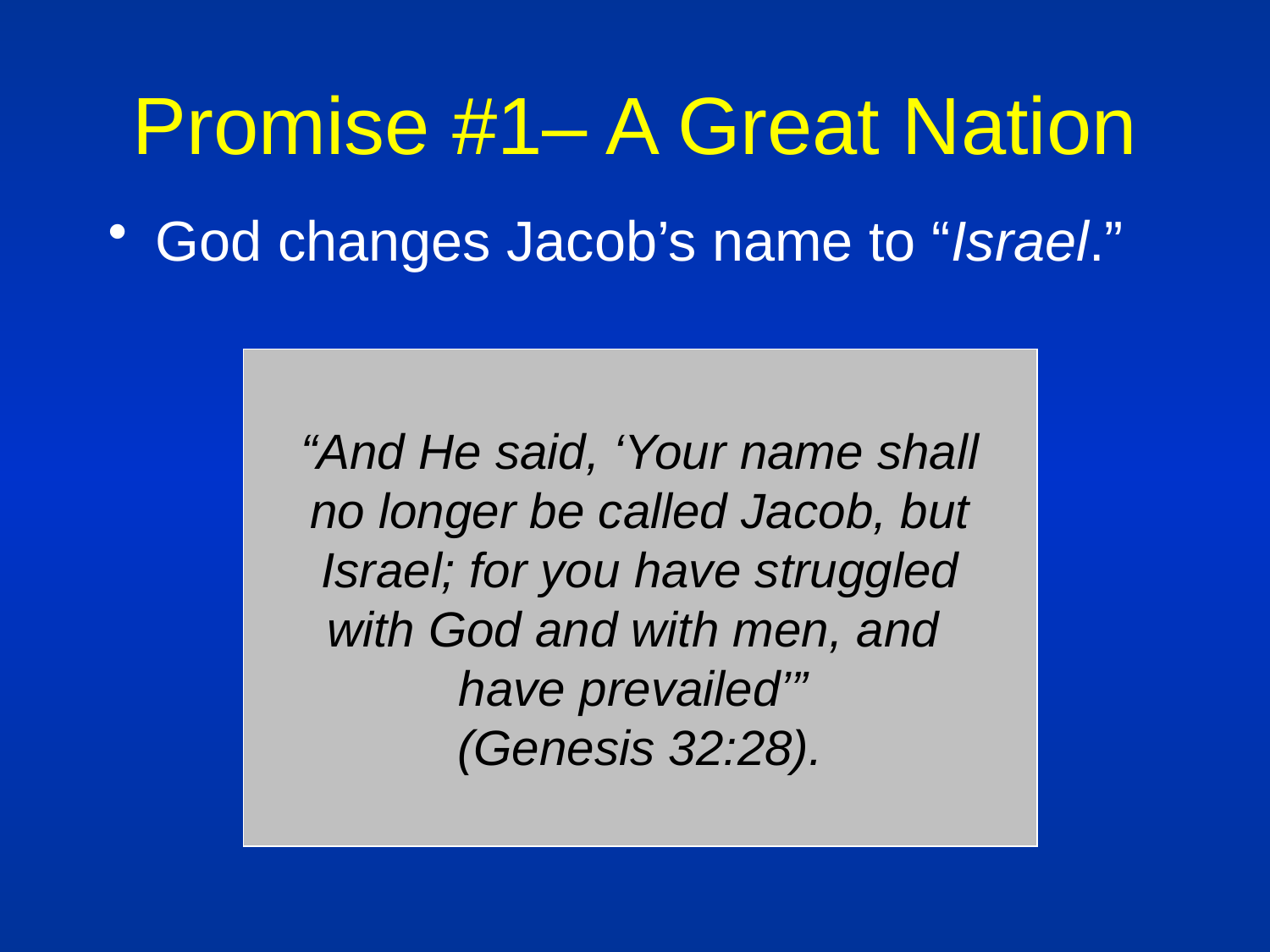

# Promise #1– A Great Nation
God changes Jacob’s name to “Israel.”
“And He said, ‘Your name shall
no longer be called Jacob, but
Israel; for you have struggled
with God and with men, and
have prevailed’”
(Genesis 32:28).